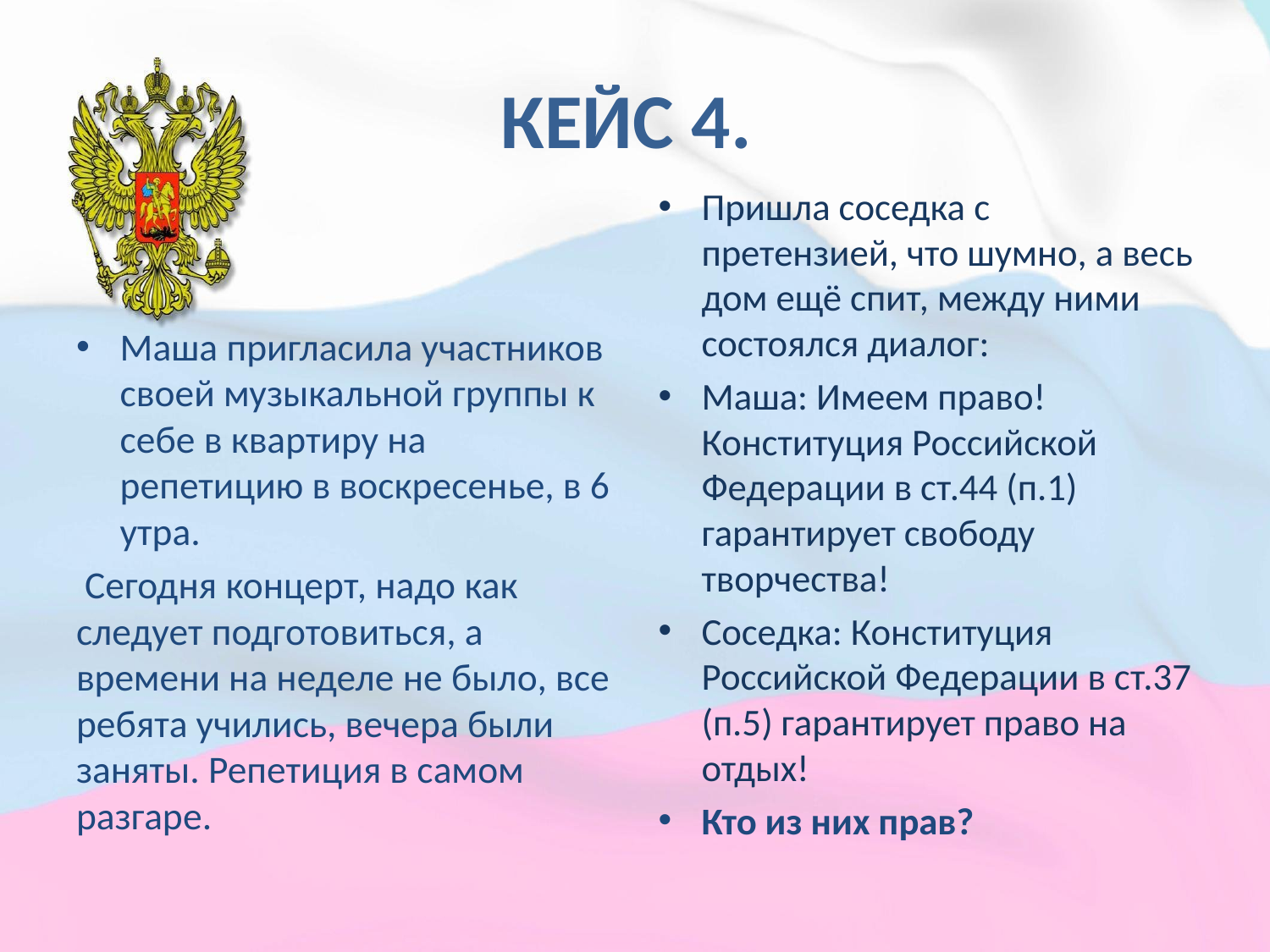

# КЕЙС 4.
Пришла соседка с претензией, что шумно, а весь дом ещё спит, между ними состоялся диалог:
Маша: Имеем право! Конституция Российской Федерации в ст.44 (п.1) гарантирует свободу творчества!
Соседка: Конституция Российской Федерации в ст.37 (п.5) гарантирует право на отдых!
Кто из них прав?

Маша пригласила участников своей музыкальной группы к себе в квартиру на репетицию в воскресенье, в 6 утра.
 Сегодня концерт, надо как следует подготовиться, а времени на неделе не было, все ребята учились, вечера были заняты. Репетиция в самом разгаре.